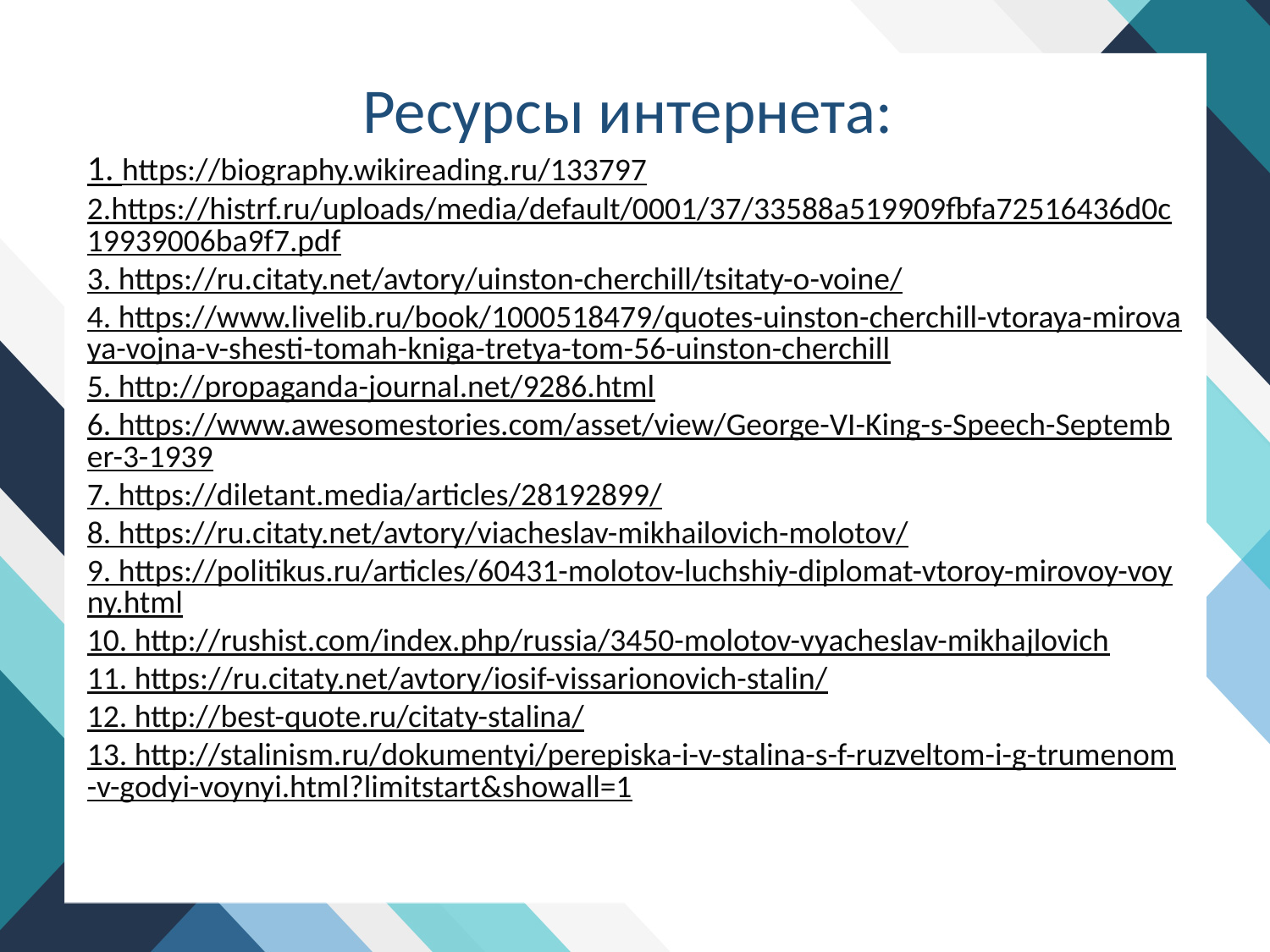

Ресурсы интернета:
1. https://biography.wikireading.ru/133797
2.https://histrf.ru/uploads/media/default/0001/37/33588a519909fbfa72516436d0c19939006ba9f7.pdf
3. https://ru.citaty.net/avtory/uinston-cherchill/tsitaty-o-voine/
4. https://www.livelib.ru/book/1000518479/quotes-uinston-cherchill-vtoraya-mirovaya-vojna-v-shesti-tomah-kniga-tretya-tom-56-uinston-cherchill
5. http://propaganda-journal.net/9286.html
6. https://www.awesomestories.com/asset/view/George-VI-King-s-Speech-September-3-1939
7. https://diletant.media/articles/28192899/
8. https://ru.citaty.net/avtory/viacheslav-mikhailovich-molotov/
9. https://politikus.ru/articles/60431-molotov-luchshiy-diplomat-vtoroy-mirovoy-voyny.html
10. http://rushist.com/index.php/russia/3450-molotov-vyacheslav-mikhajlovich
11. https://ru.citaty.net/avtory/iosif-vissarionovich-stalin/
12. http://best-quote.ru/citaty-stalina/
13. http://stalinism.ru/dokumentyi/perepiska-i-v-stalina-s-f-ruzveltom-i-g-trumenom-v-godyi-voynyi.html?limitstart&showall=1